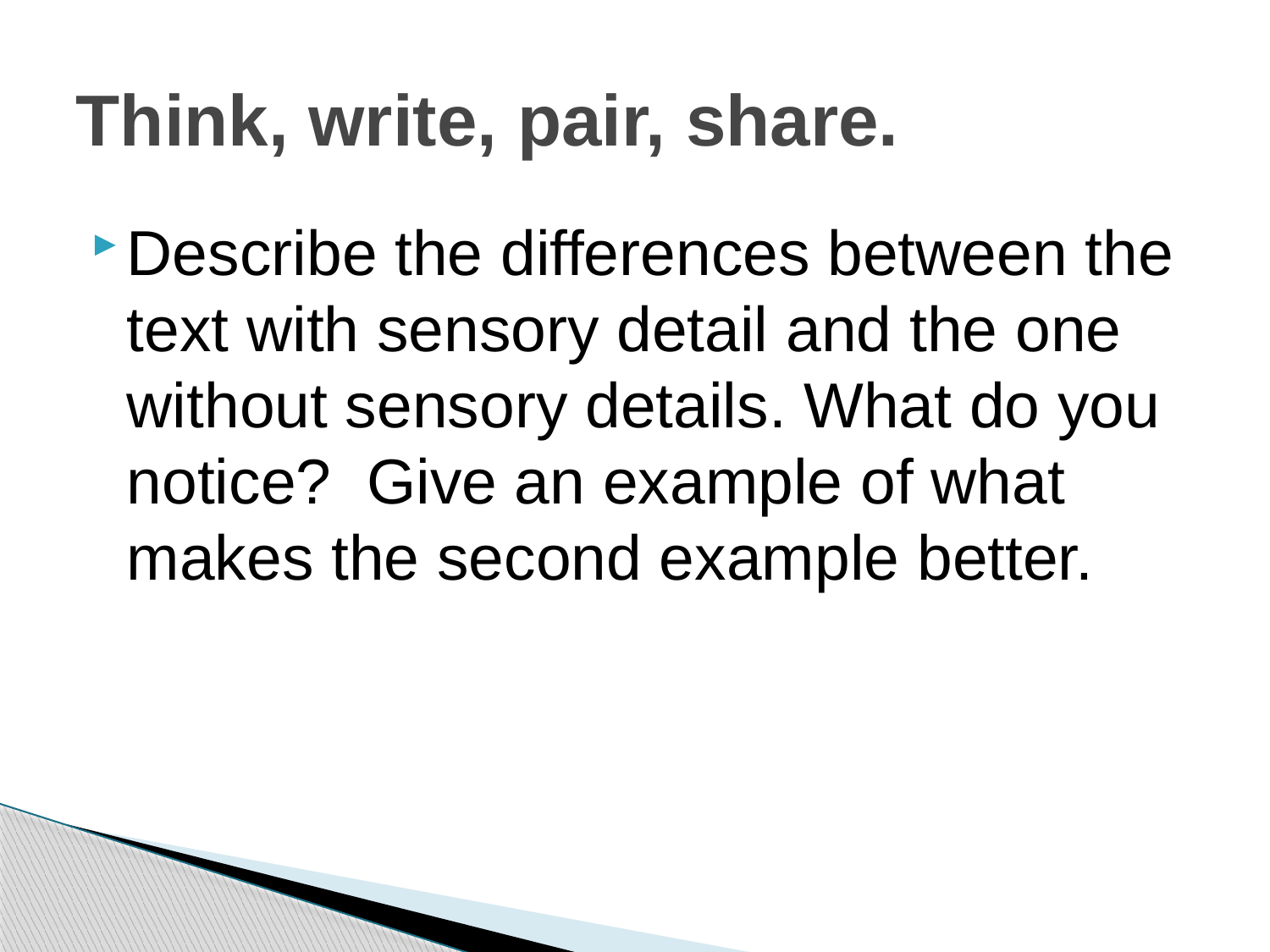

# Think, write, pair, share.
Describe the differences between the text with sensory detail and the one without sensory details. What do you notice?  Give an example of what makes the second example better.